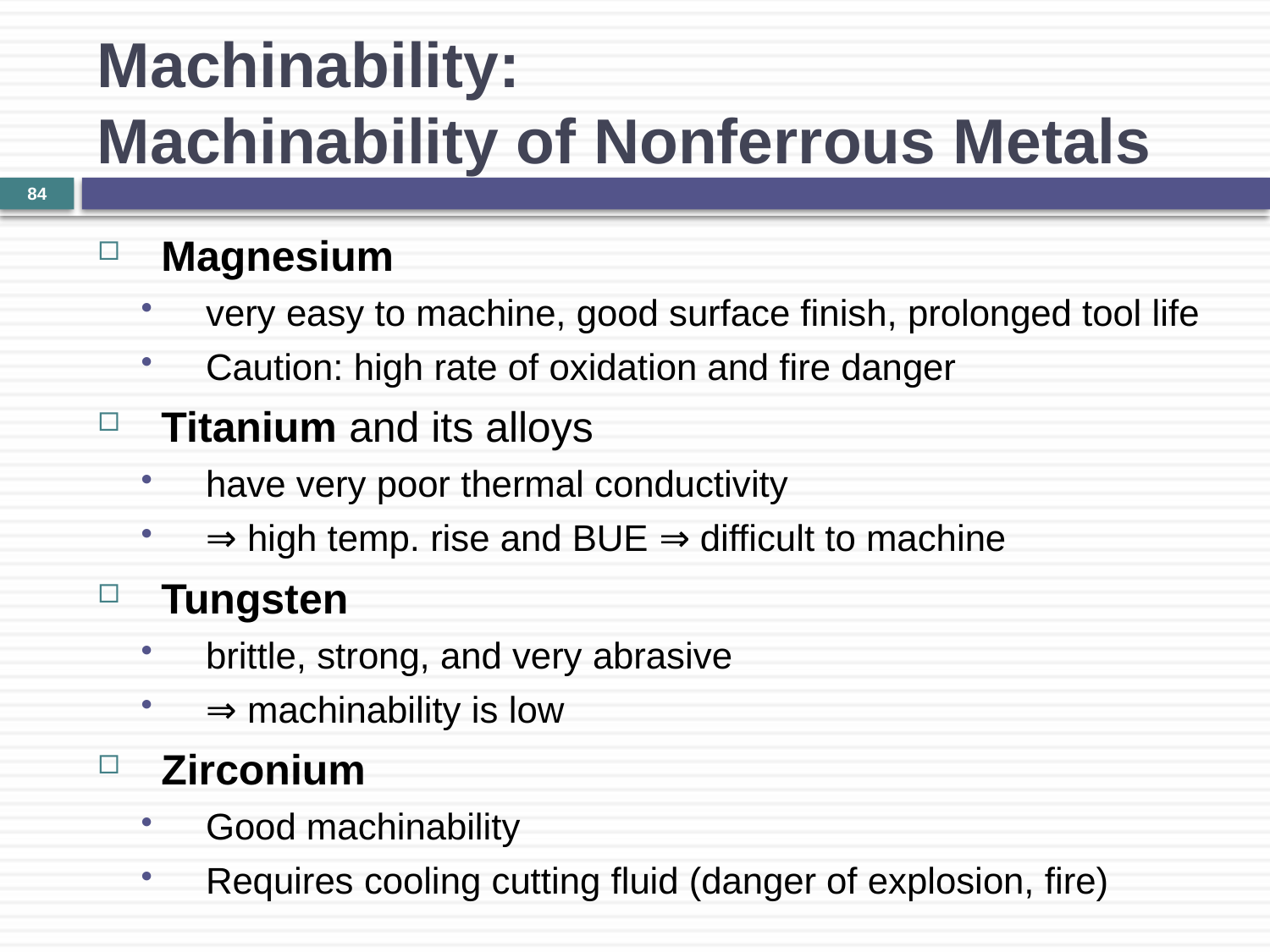

Machinability:
Machinability of Nonferrous Metals
84
Magnesium
very easy to machine, good surface finish, prolonged tool life
Caution: high rate of oxidation and fire danger
Titanium and its alloys
have very poor thermal conductivity
⇒ high temp. rise and BUE ⇒ difficult to machine
Tungsten
brittle, strong, and very abrasive
⇒ machinability is low
Zirconium
Good machinability
Requires cooling cutting fluid (danger of explosion, fire)